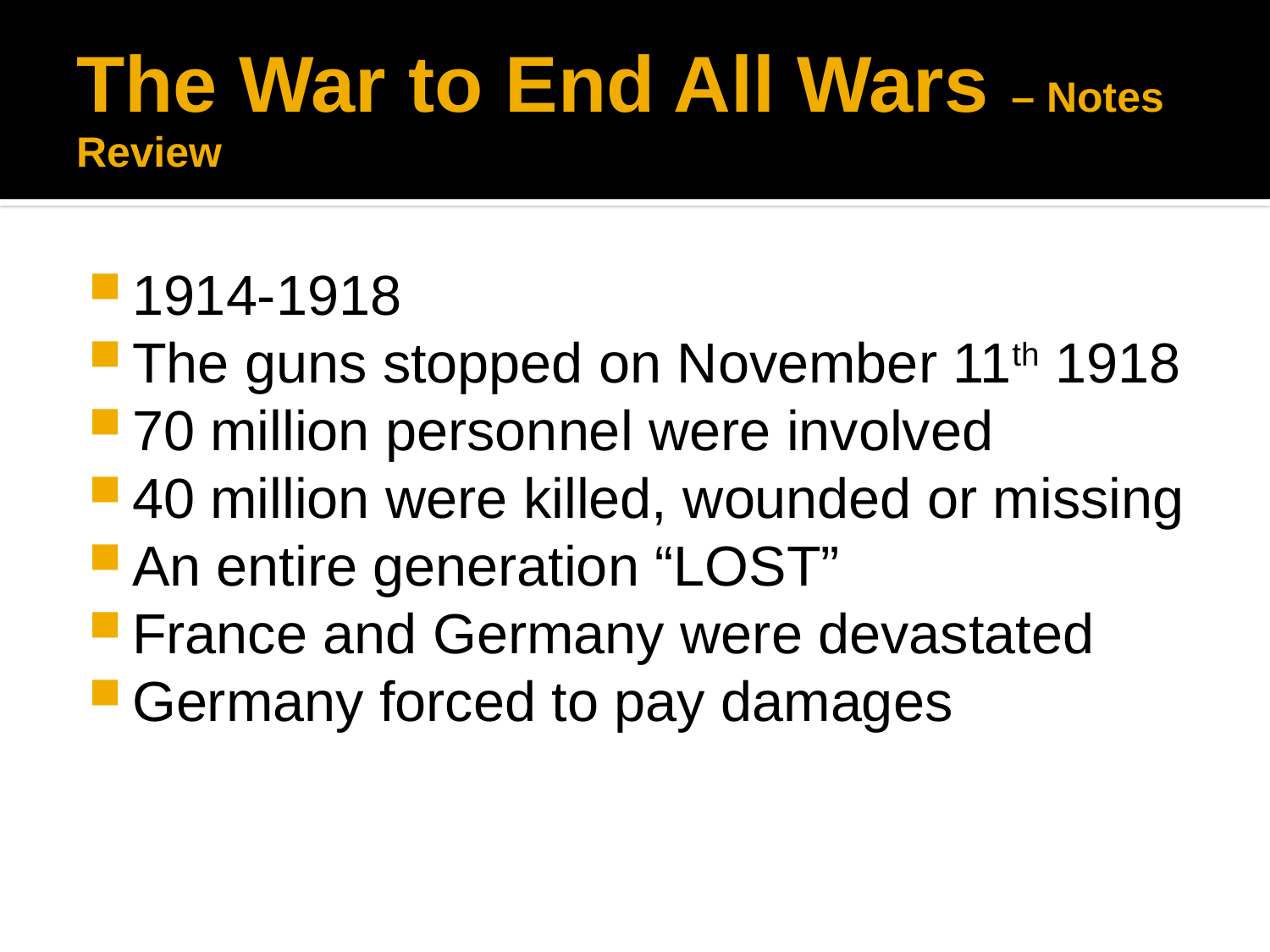

# The War to End All Wars – Notes Review
1914-1918
The guns stopped on November 11th 1918
70 million personnel were involved
40 million were killed, wounded or missing
An entire generation “LOST”
France and Germany were devastated
Germany forced to pay damages